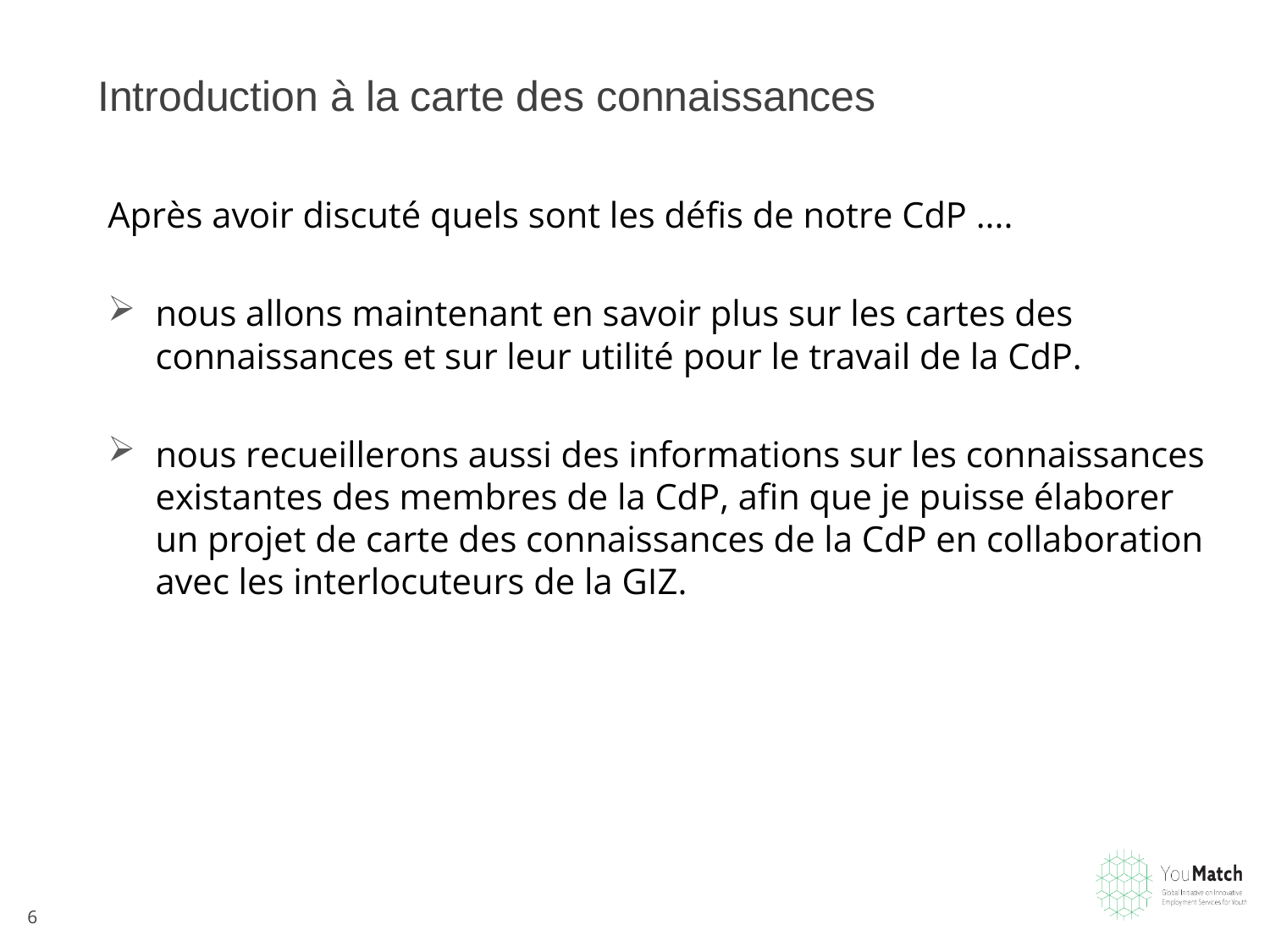

# Introduction à la carte des connaissances
Après avoir discuté quels sont les défis de notre CdP ....

nous allons maintenant en savoir plus sur les cartes des connaissances et sur leur utilité pour le travail de la CdP.

nous recueillerons aussi des informations sur les connaissances existantes des membres de la CdP, afin que je puisse élaborer un projet de carte des connaissances de la CdP en collaboration avec les interlocuteurs de la GIZ.
6